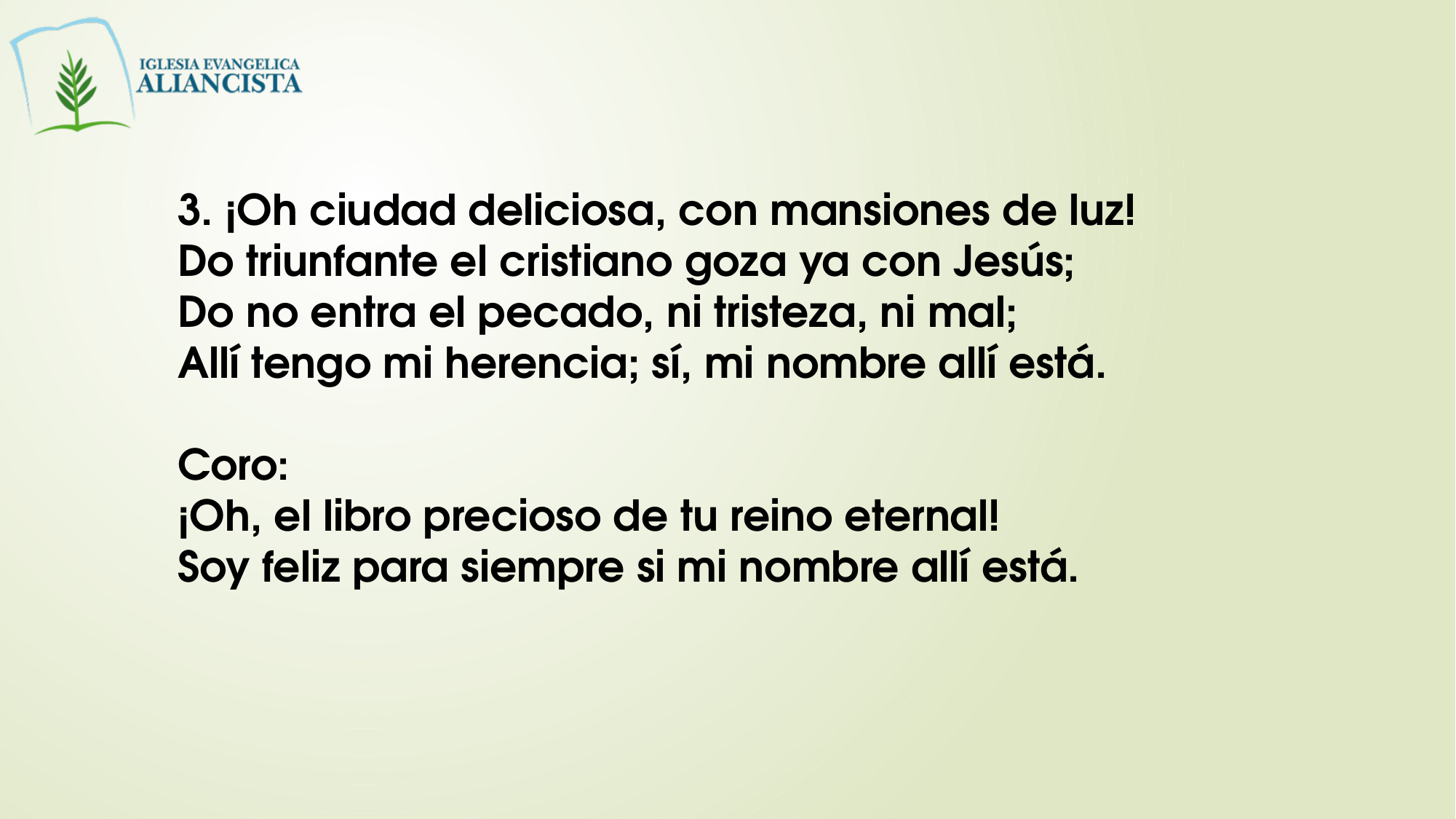

3. ¡Oh ciudad deliciosa, con mansiones de luz!
Do triunfante el cristiano goza ya con Jesús;
Do no entra el pecado, ni tristeza, ni mal;
Allí tengo mi herencia; sí, mi nombre allí está.

Coro:
¡Oh, el libro precioso de tu reino eternal!
Soy feliz para siempre si mi nombre allí está.